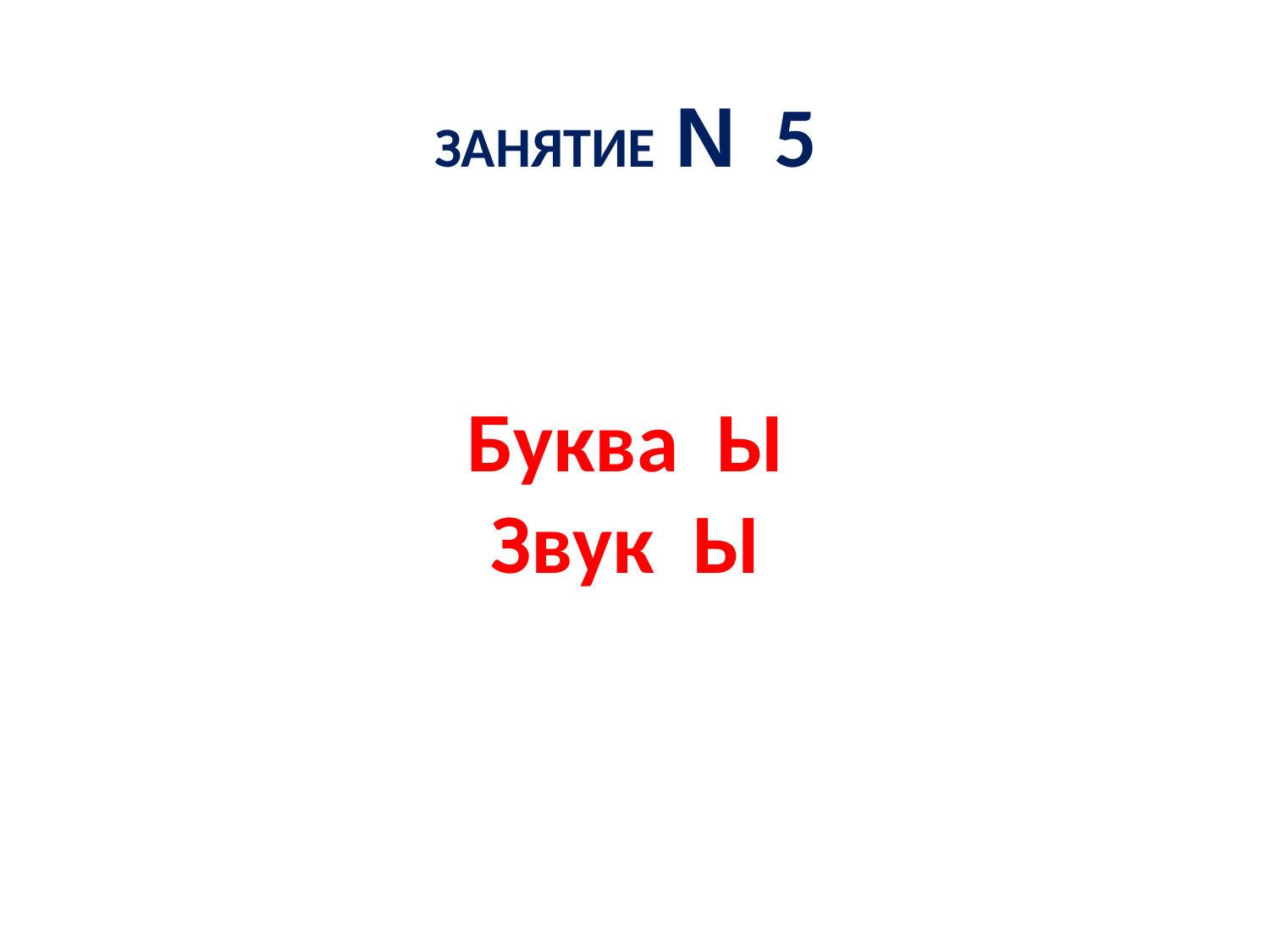

ЗАНЯТИЕ N  5

Буква  Ы
Звук  Ы